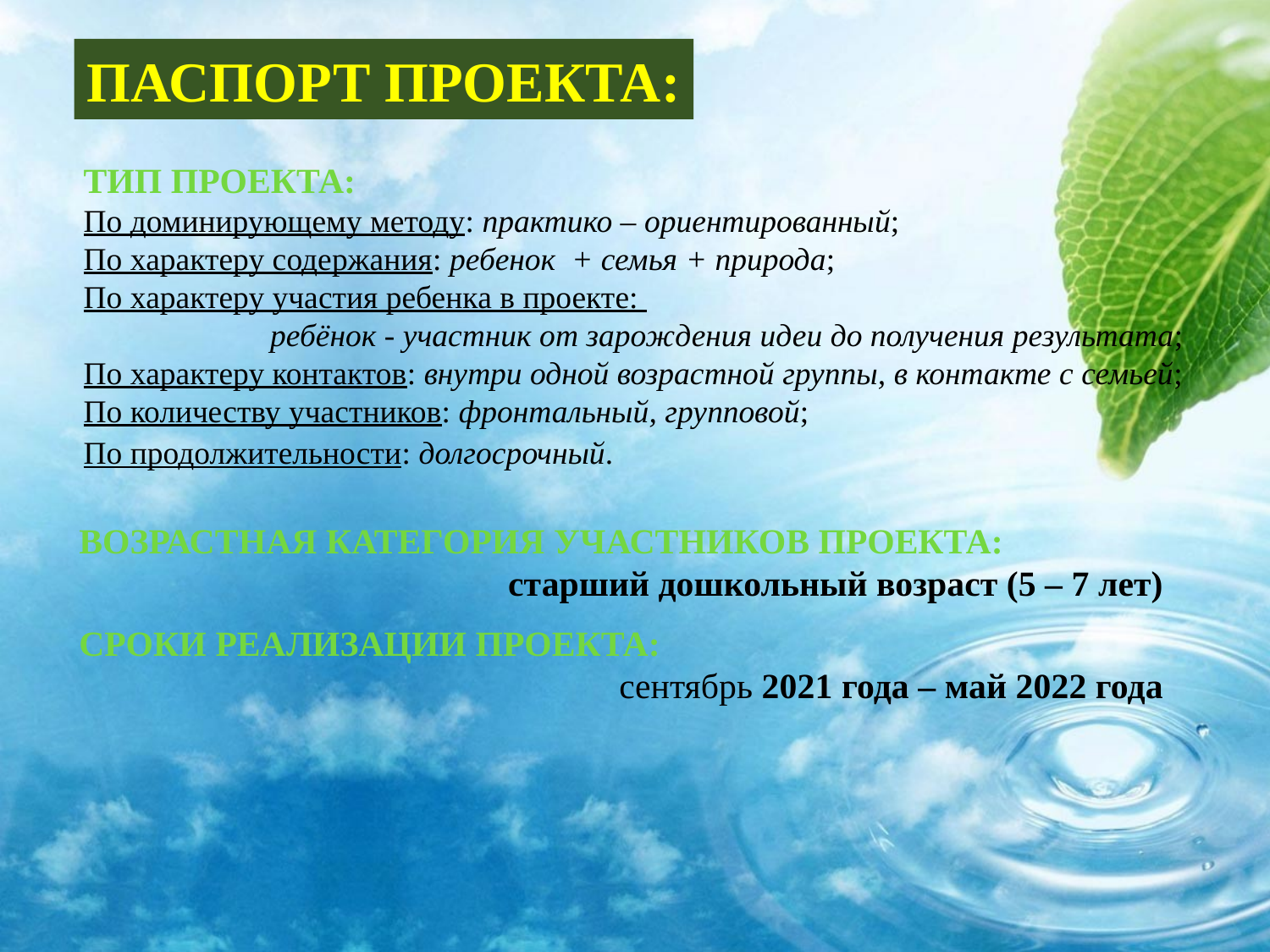

ПАСПОРТ ПРОЕКТА:
ТИП ПРОЕКТА:
По доминирующему методу: практико – ориентированный;
По характеру содержания: ребенок  + семья + природа;
По характеру участия ребенка в проекте:
ребёнок - участник от зарождения идеи до получения результата;
По характеру контактов: внутри одной возрастной группы, в контакте с семьей;
По количеству участников: фронтальный, групповой;
По продолжительности: долгосрочный.
ВОЗРАСТНАЯ КАТЕГОРИЯ УЧАСТНИКОВ ПРОЕКТА:
старший дошкольный возраст (5 – 7 лет)
СРОКИ РЕАЛИЗАЦИИ ПРОЕКТА:
сентябрь 2021 года – май 2022 года